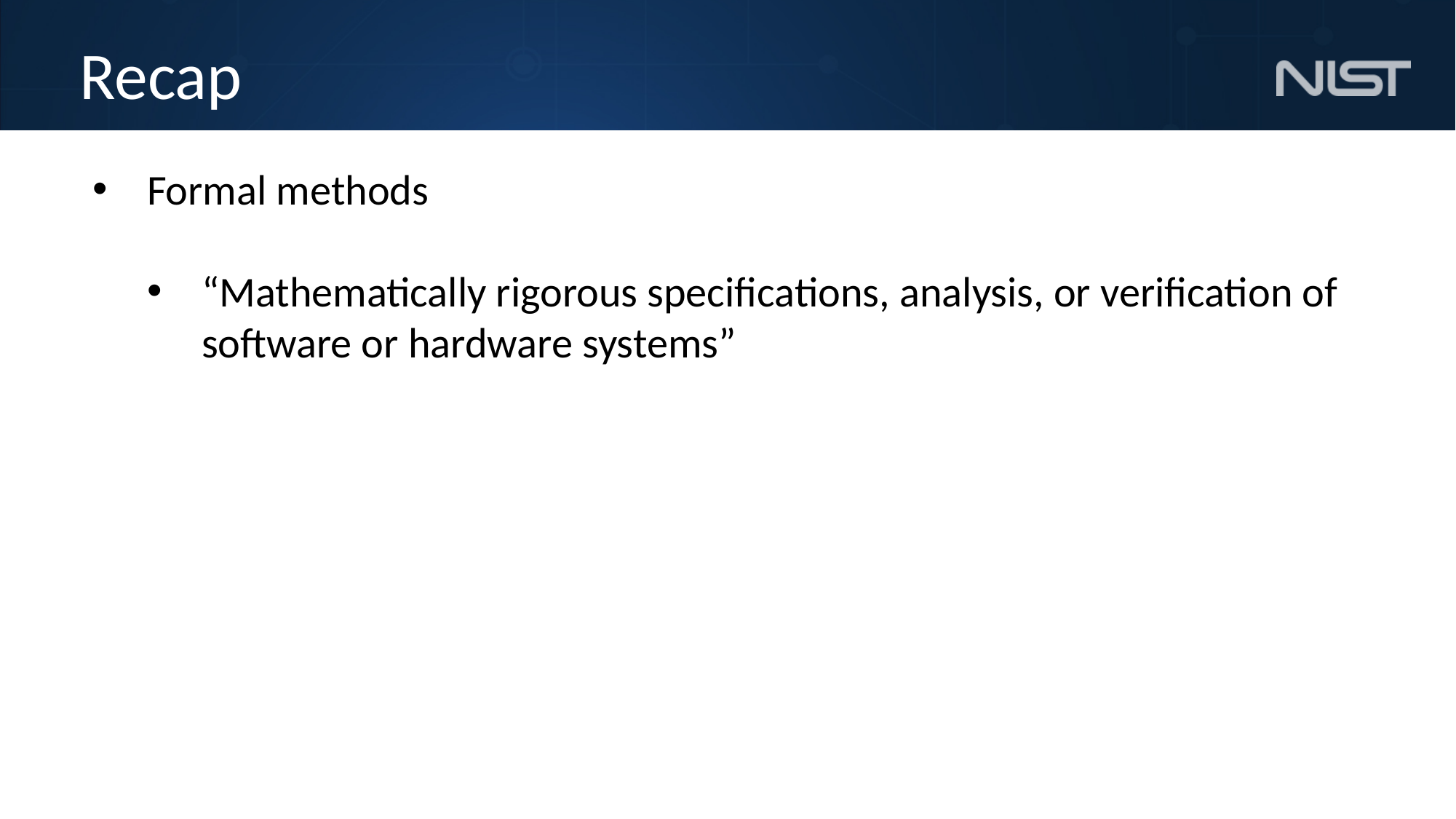

# Recap
Formal methods

“Mathematically rigorous specifications, analysis, or verification of software or hardware systems”